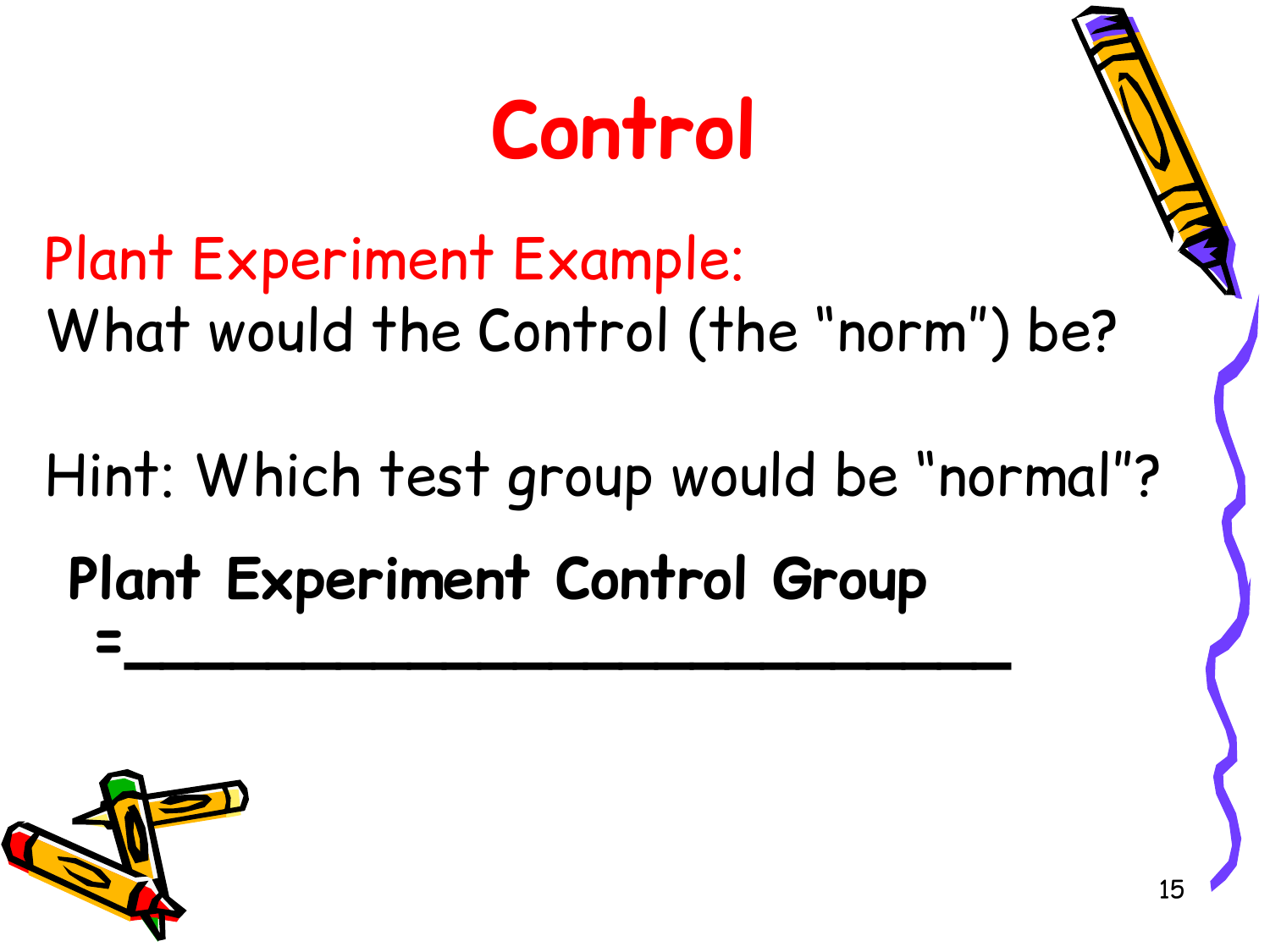

# Control

Plant Experiment Example:
What would the Control (the “norm”) be?

Hint: Which test group would be “normal”?

 Plant Experiment Control Group =_________________________

15